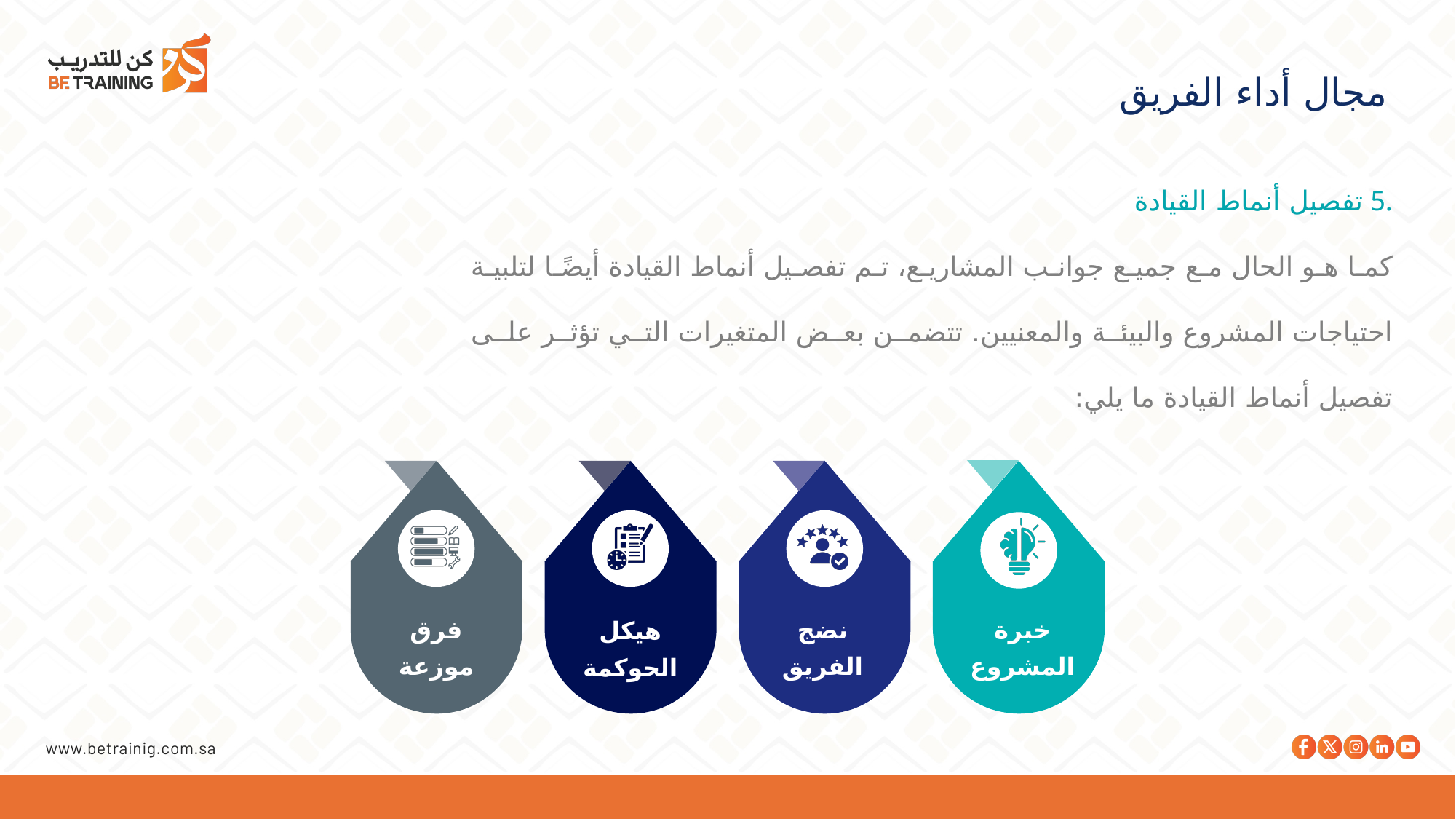

مجال أداء الفريق
.5 تفصيل أنماط القيادة
كما هو الحال مع جميع جوانب المشاريع، تم تفصيل أنماط القيادة أيضًا لتلبية احتياجات المشروع والبيئة والمعنيين. تتضمن بعض المتغيرات التي تؤثر على تفصيل أنماط القيادة ما يلي:

فرق موزعة
نضج الفريق
خبرة المشروع
هيكل الحوكمة